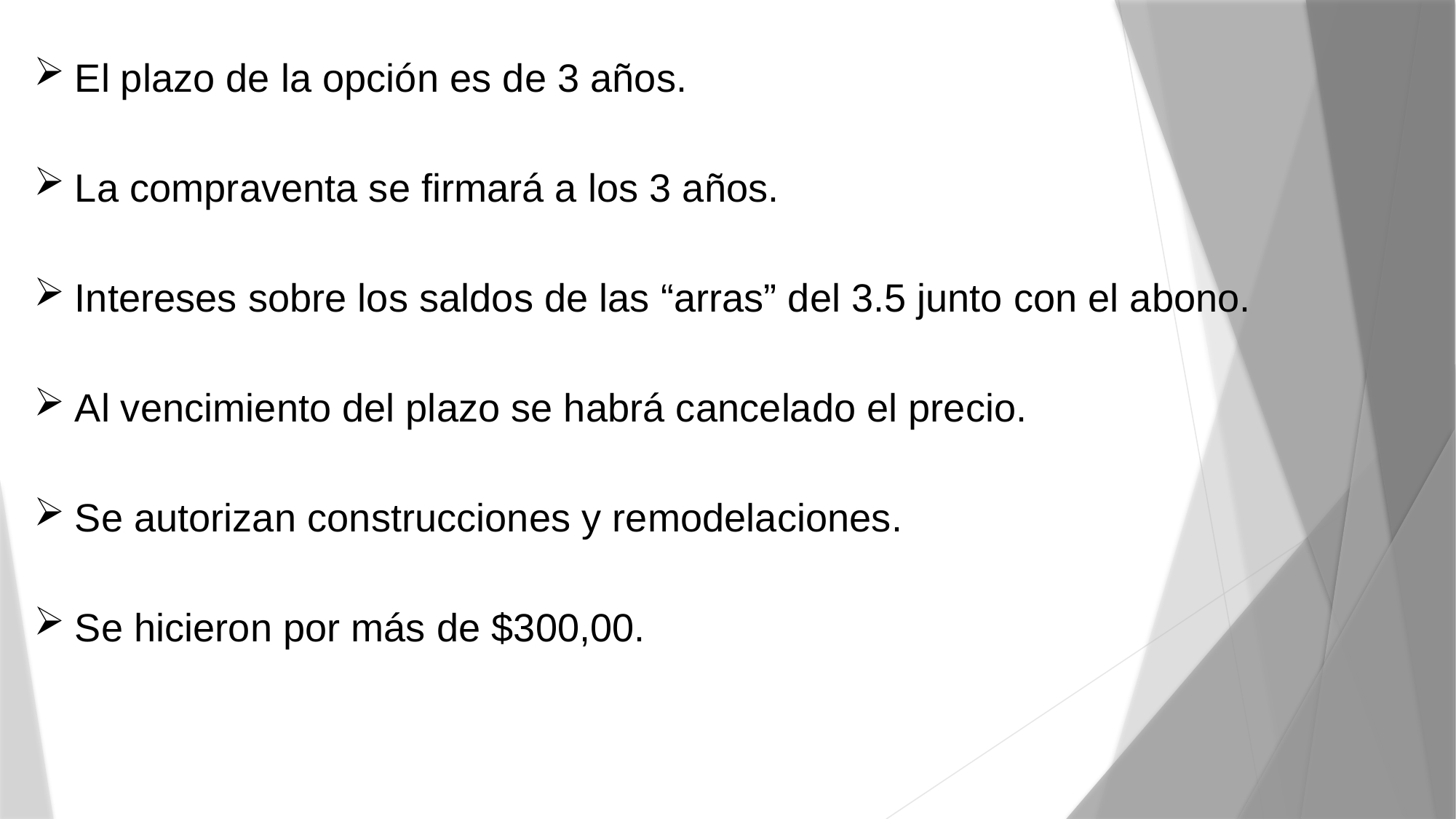

El plazo de la opción es de 3 años.
La compraventa se firmará a los 3 años.
Intereses sobre los saldos de las “arras” del 3.5 junto con el abono.
Al vencimiento del plazo se habrá cancelado el precio.
Se autorizan construcciones y remodelaciones.
Se hicieron por más de $300,00.